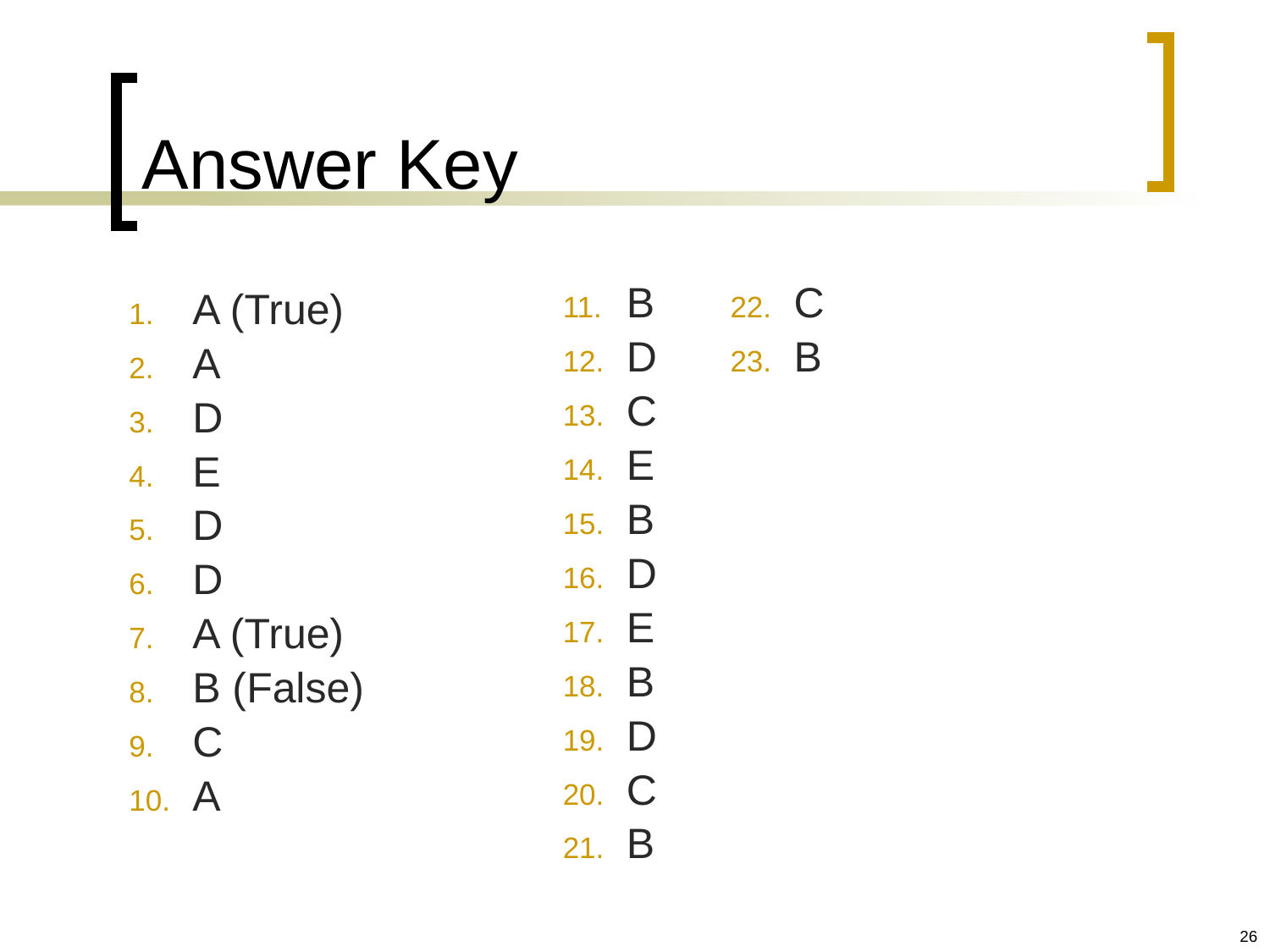

# Answer Key

A (True)
A
D
E
D
D
A (True)
B (False)
C
A

B
D
C
E
B
D
E
B
D
C
B

C
B